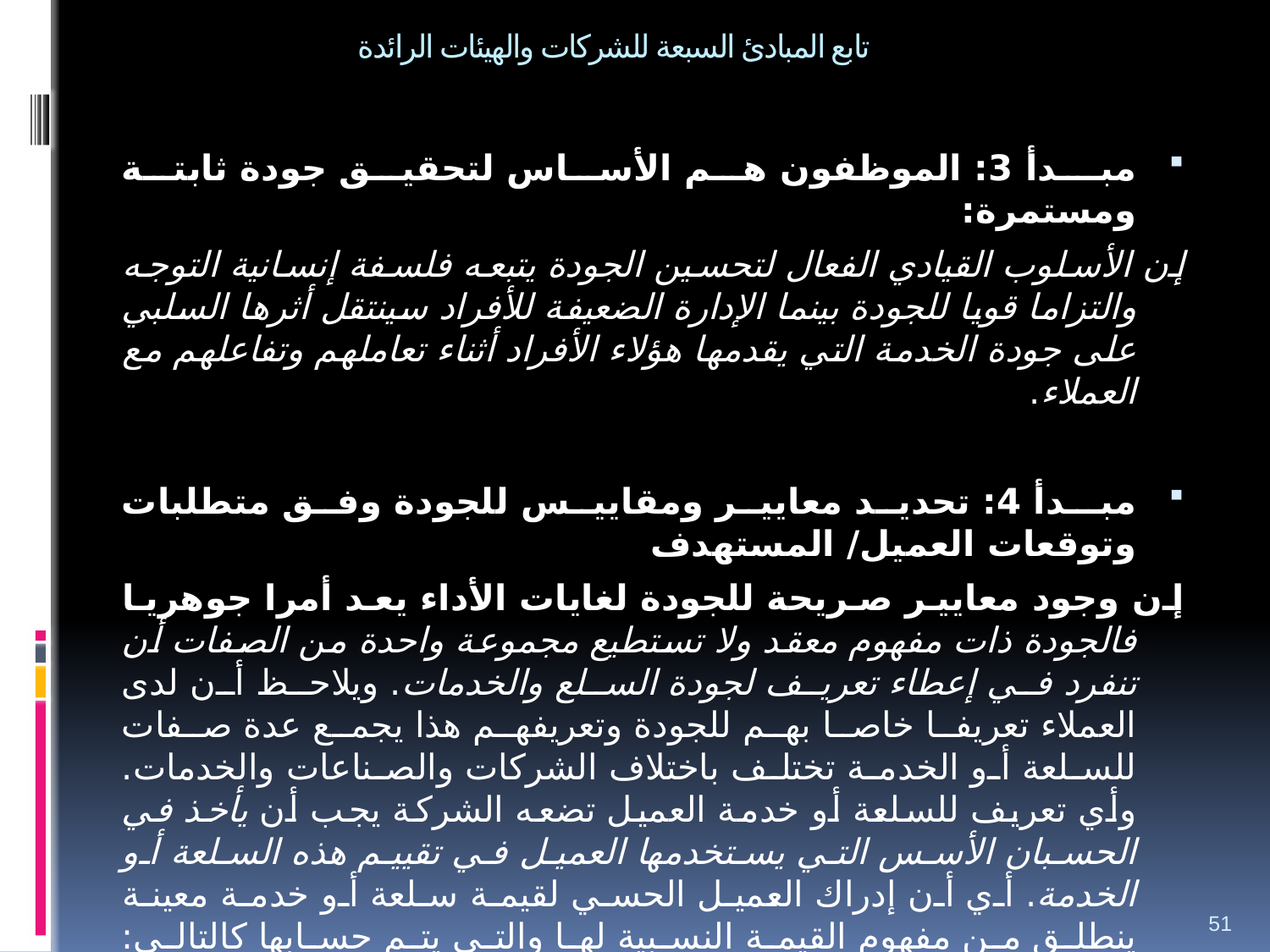

# تابع المبادئ السبعة للشركات والهيئات الرائدة
مبـدأ 3: الموظفون هم الأساس لتحقيق جودة ثابتة ومستمرة:
	إن الأسلوب القيادي الفعال لتحسين الجودة يتبعه فلسفة إنسانية التوجه والتزاما قويا للجودة بينما الإدارة الضعيفة للأفراد سينتقل أثرها السلبي على جودة الخدمة التي يقدمها هؤلاء الأفراد أثناء تعاملهم وتفاعلهم مع العملاء.

مبـدأ 4: تحديد معايير ومقاييس للجودة وفق متطلبات وتوقعات العميل/ المستهدف
	إن وجود معايير صريحة للجودة لغايات الأداء يعد أمرا جوهريا فالجودة ذات مفهوم معقد ولا تستطيع مجموعة واحدة من الصفات أن تنفرد في إعطاء تعريف لجودة السلع والخدمات. ويلاحظ أن لدى العملاء تعريفا خاصا بهم للجودة وتعريفهم هذا يجمع عدة صفات للسلعة أو الخدمة تختلف باختلاف الشركات والصناعات والخدمات. وأي تعريف للسلعة أو خدمة العميل تضعه الشركة يجب أن يأخذ في الحسبان الأسس التي يستخدمها العميل في تقييم هذه السلعة أو الخدمة. أي أن إدراك العميل الحسي لقيمة سلعة أو خدمة معينة ينطلق من مفهوم القيمة النسبية لها والتي يتم حسابها كالتالي: القيمة = الجودة = السعر.

51